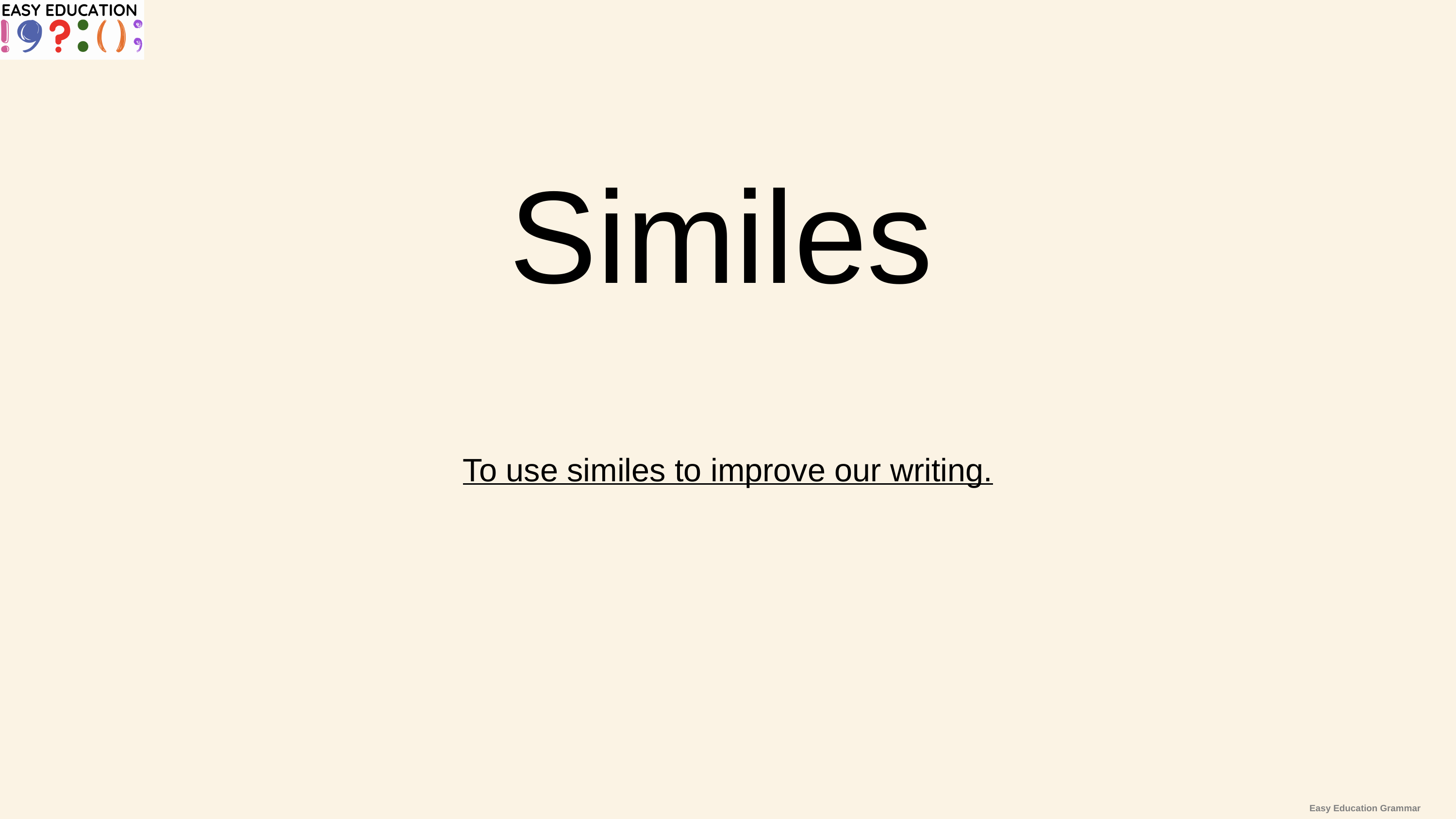

Similes
To use similes to improve our writing.